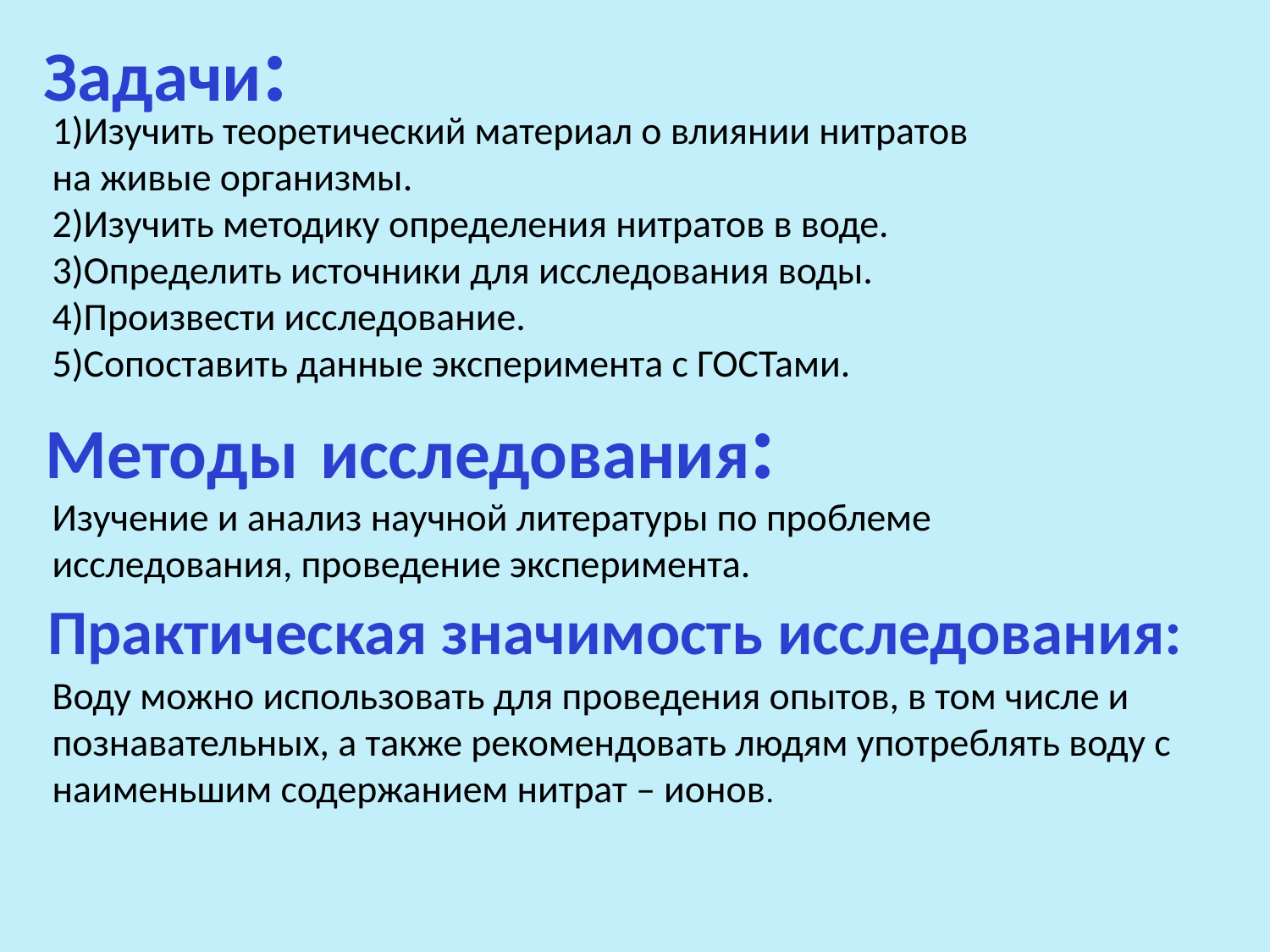

Задачи:
1)Изучить теоретический материал о влиянии нитратов на живые организмы.
2)Изучить методику определения нитратов в воде.
3)Определить источники для исследования воды.
4)Произвести исследование.
5)Сопоставить данные эксперимента с ГОСТами.

Методы исследования:
Изучение и анализ научной литературы по проблеме исследования, проведение эксперимента.
Практическая значимость исследования:
Воду можно использовать для проведения опытов, в том числе и познавательных, а также рекомендовать людям употреблять воду с наименьшим содержанием нитрат – ионов.